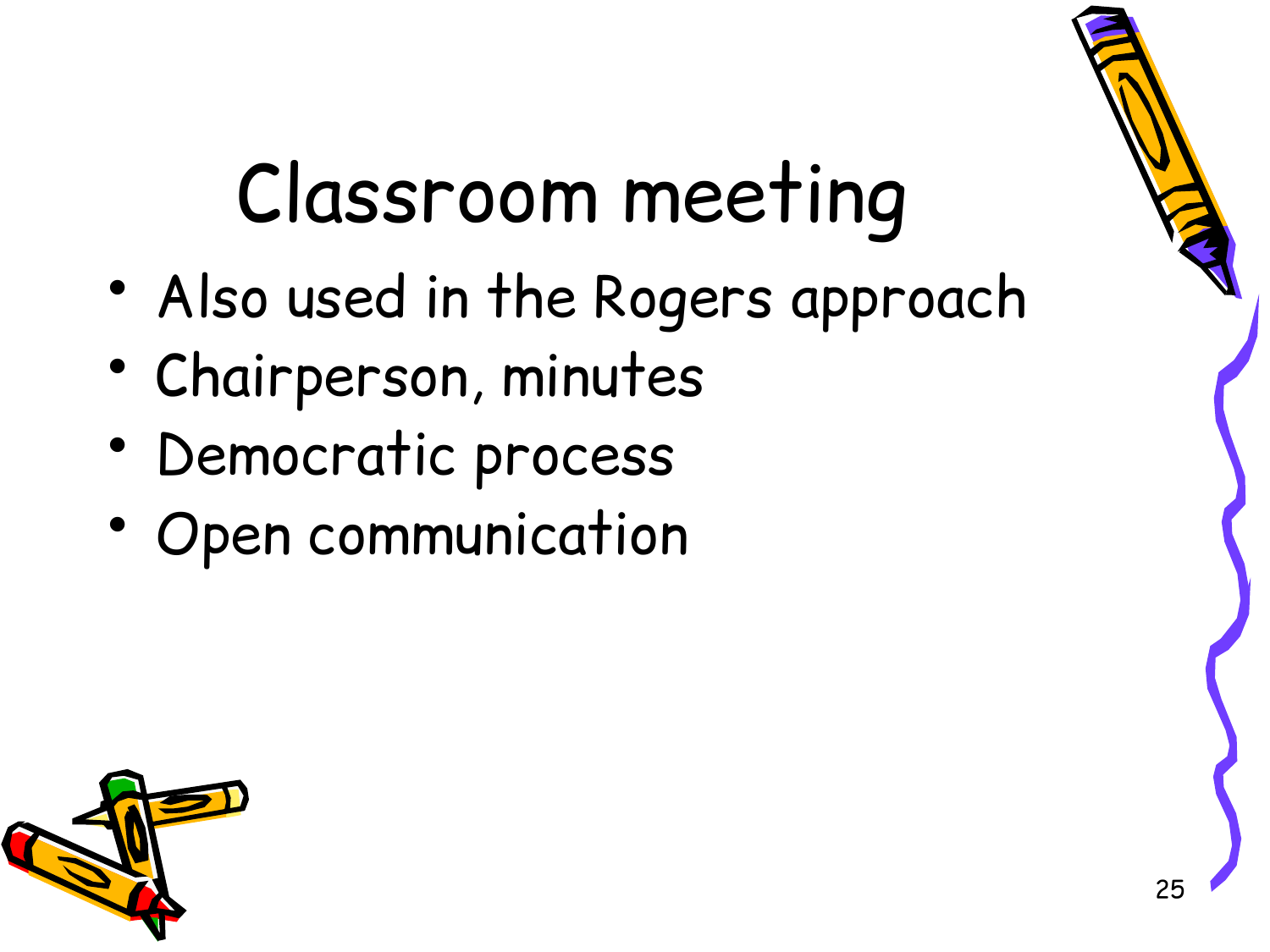

# Classroom meeting
Also used in the Rogers approach
Chairperson, minutes
Democratic process
Open communication
25